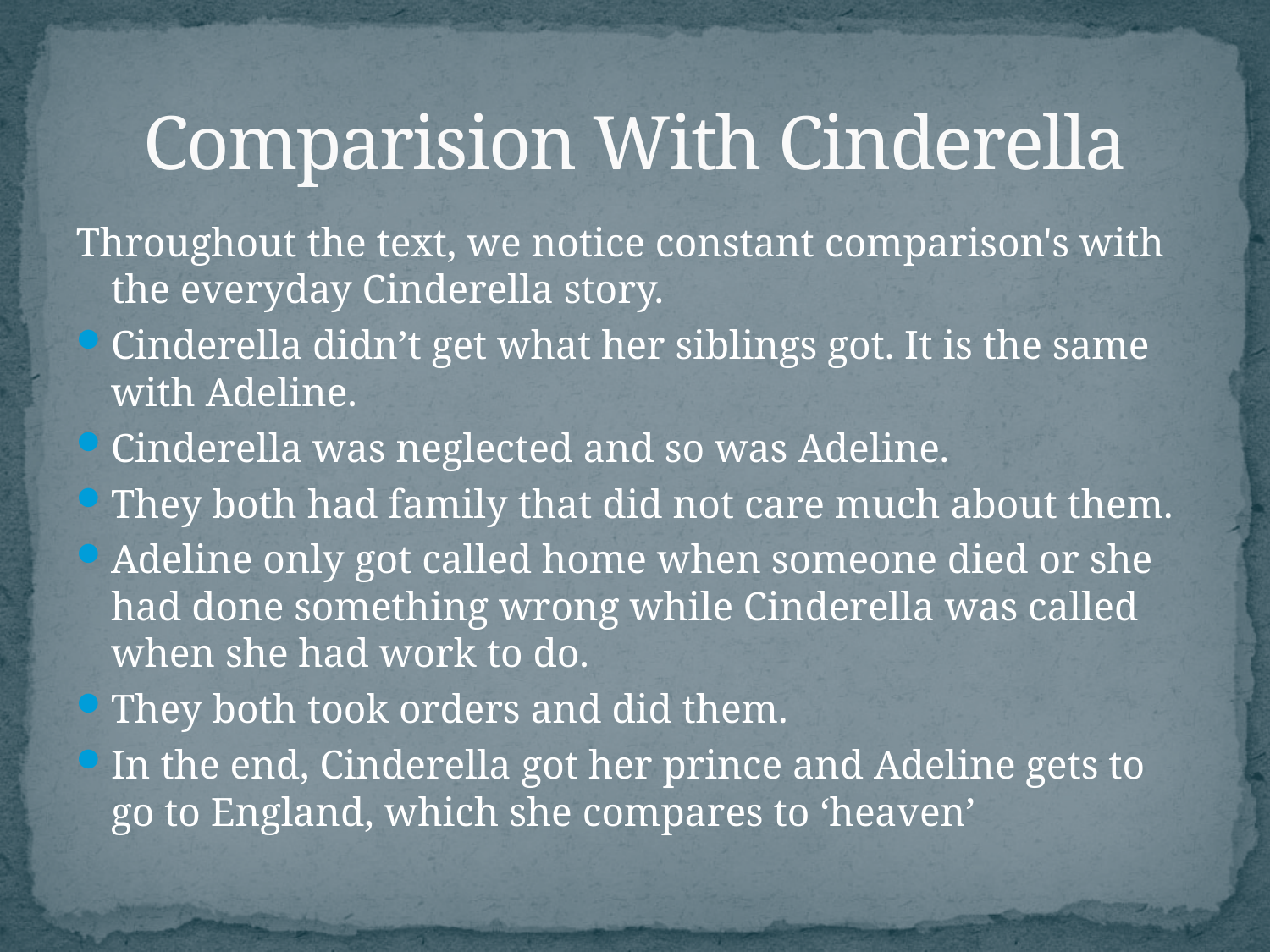

# Comparision With Cinderella
Throughout the text, we notice constant comparison's with the everyday Cinderella story.
Cinderella didn’t get what her siblings got. It is the same with Adeline.
Cinderella was neglected and so was Adeline.
They both had family that did not care much about them.
Adeline only got called home when someone died or she had done something wrong while Cinderella was called when she had work to do.
They both took orders and did them.
In the end, Cinderella got her prince and Adeline gets to go to England, which she compares to ‘heaven’